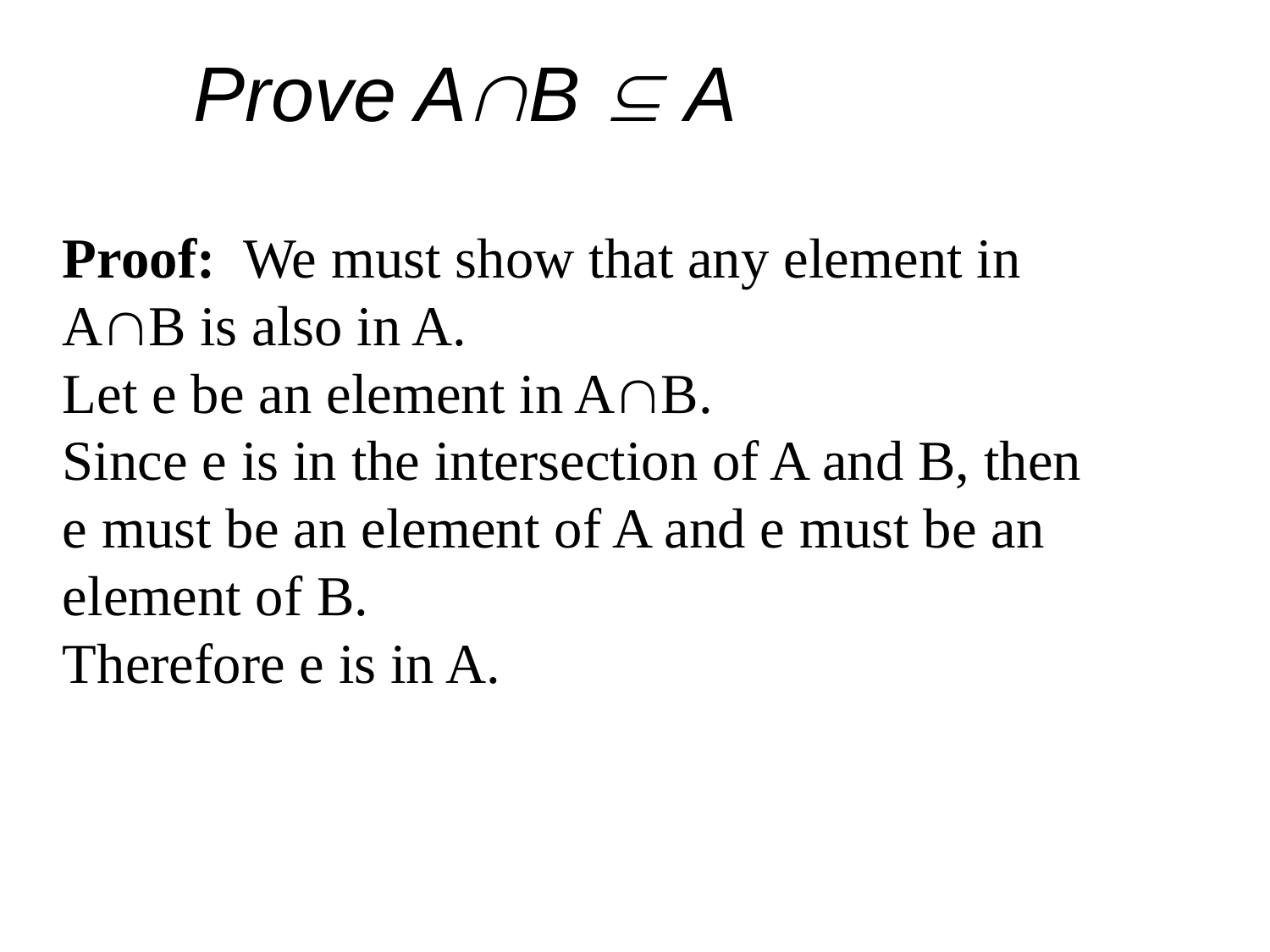

# Prove A∩B ⊆ A
Proof:  We must show that any element in A∩B is also in A.
Let e be an element in A∩B.
Since e is in the intersection of A and B, then e must be an element of A and e must be an element of B.
Therefore e is in A.